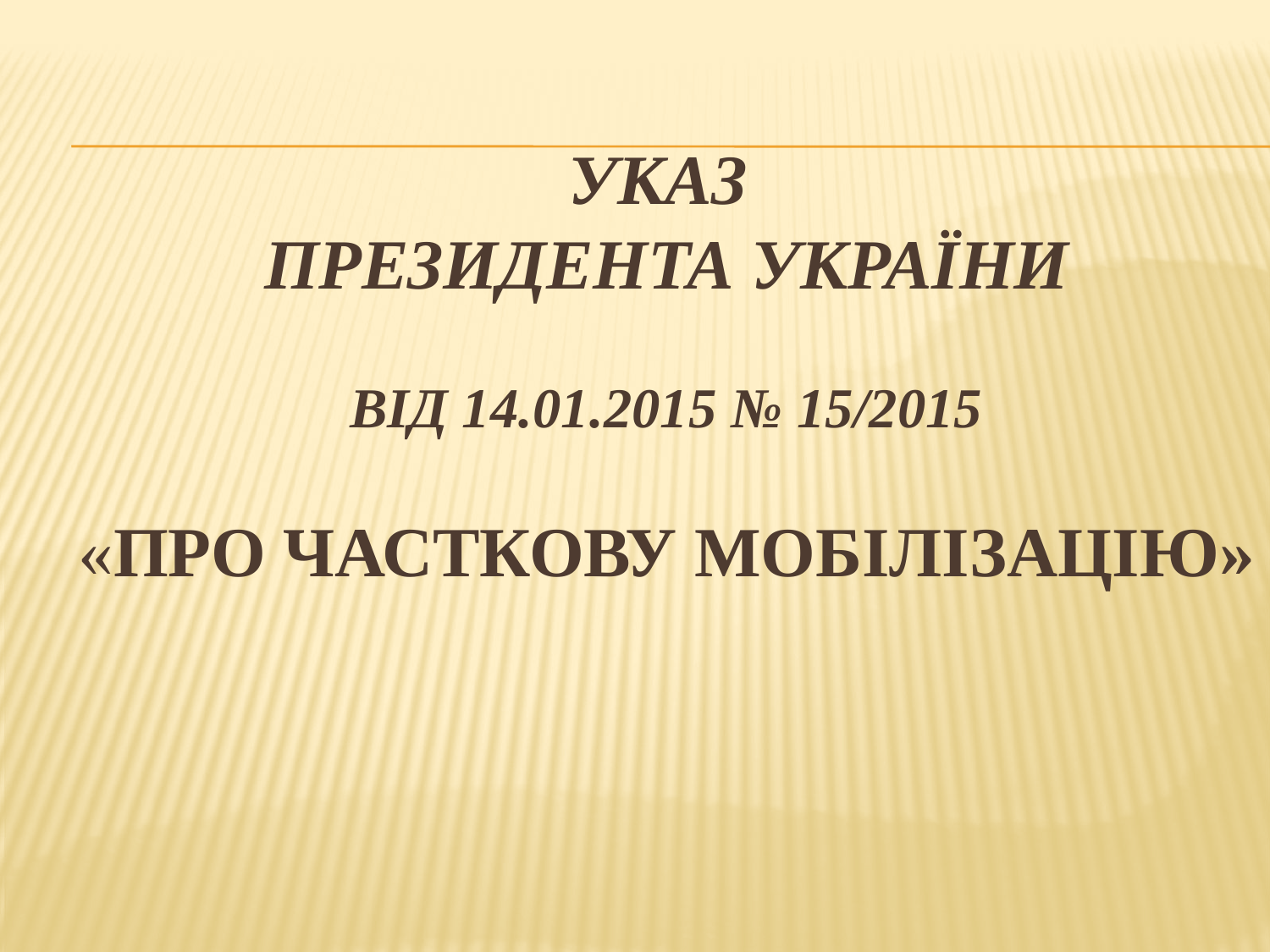

# Указ  Президента України від 14.01.2015 № 15/2015 «Про часткову мобілізацію»